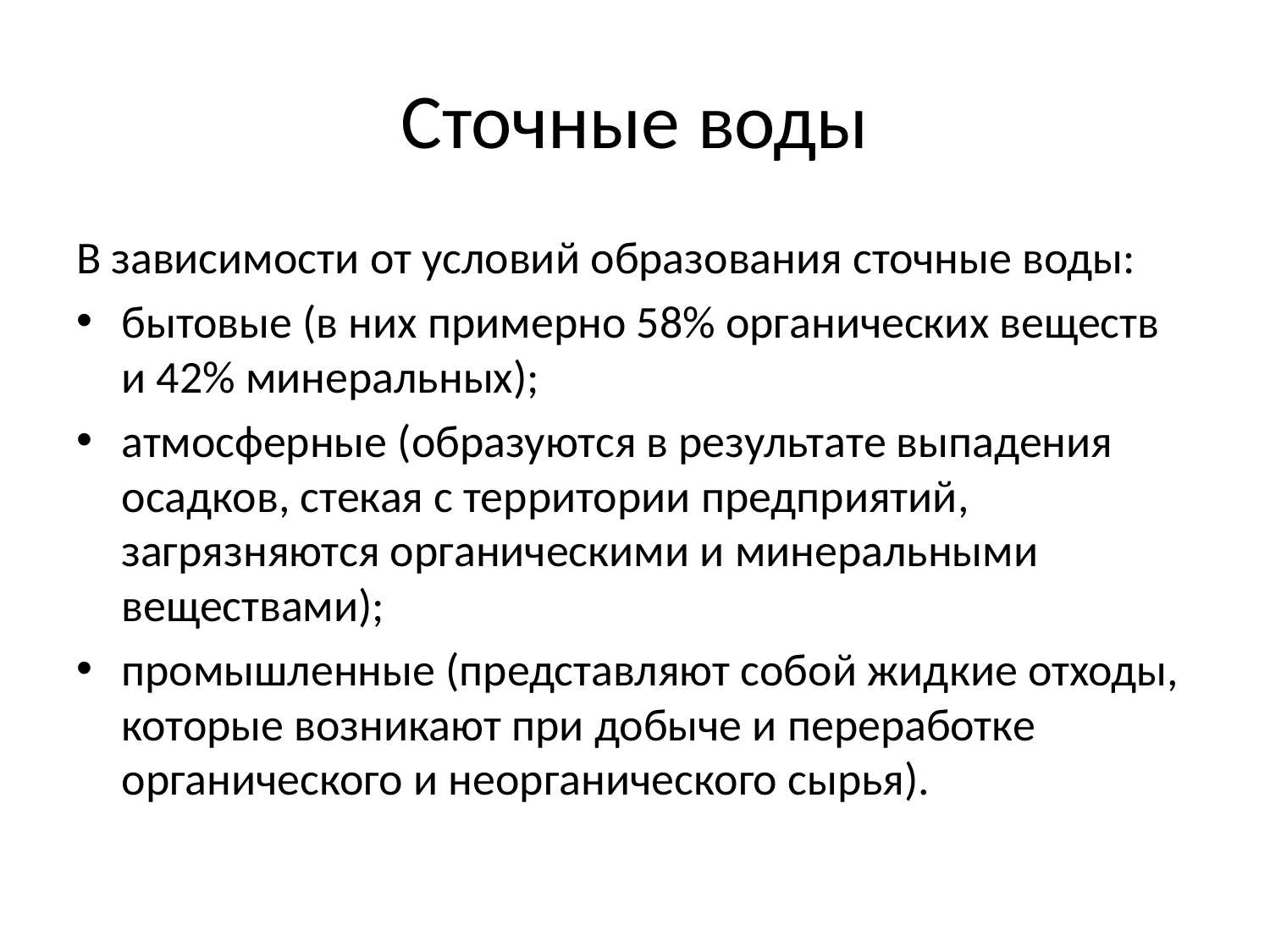

# Сточные воды
В зависимости от условий образования сточные воды:
бытовые (в них примерно 58% органических веществ и 42% минеральных);
атмосферные (образуются в результате выпадения осадков, стекая с территории предприятий, загрязняются органическими и минеральными веществами);
промышленные (представляют собой жидкие отходы, которые возникают при добыче и переработке органического и неорганического сырья).